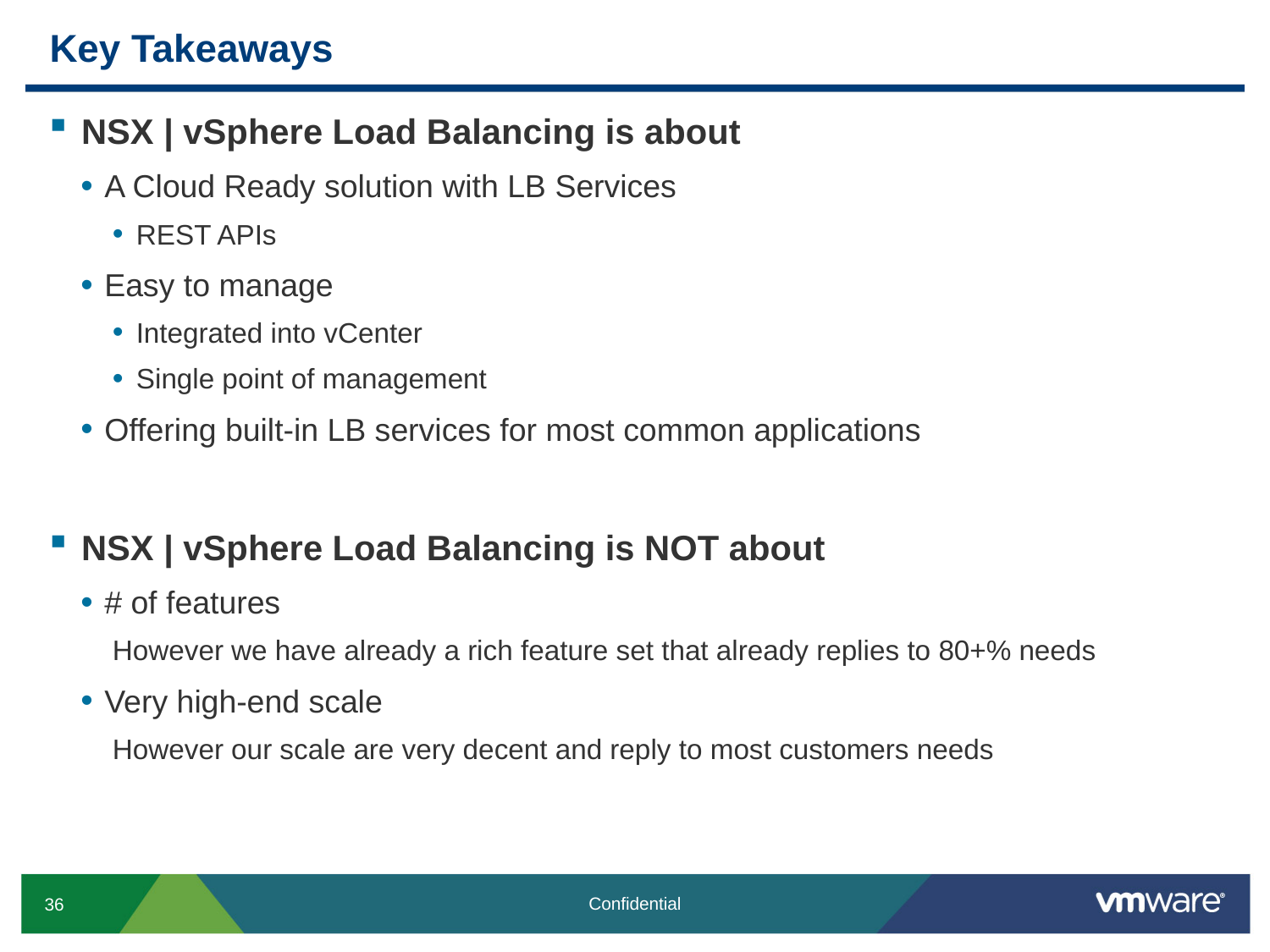

# Key Takeaways
NSX | vSphere Load Balancing is about
A Cloud Ready solution with LB Services
REST APIs
Easy to manage
Integrated into vCenter
Single point of management
Offering built-in LB services for most common applications

NSX | vSphere Load Balancing is NOT about
# of features
However we have already a rich feature set that already replies to 80+% needs
Very high-end scale
However our scale are very decent and reply to most customers needs